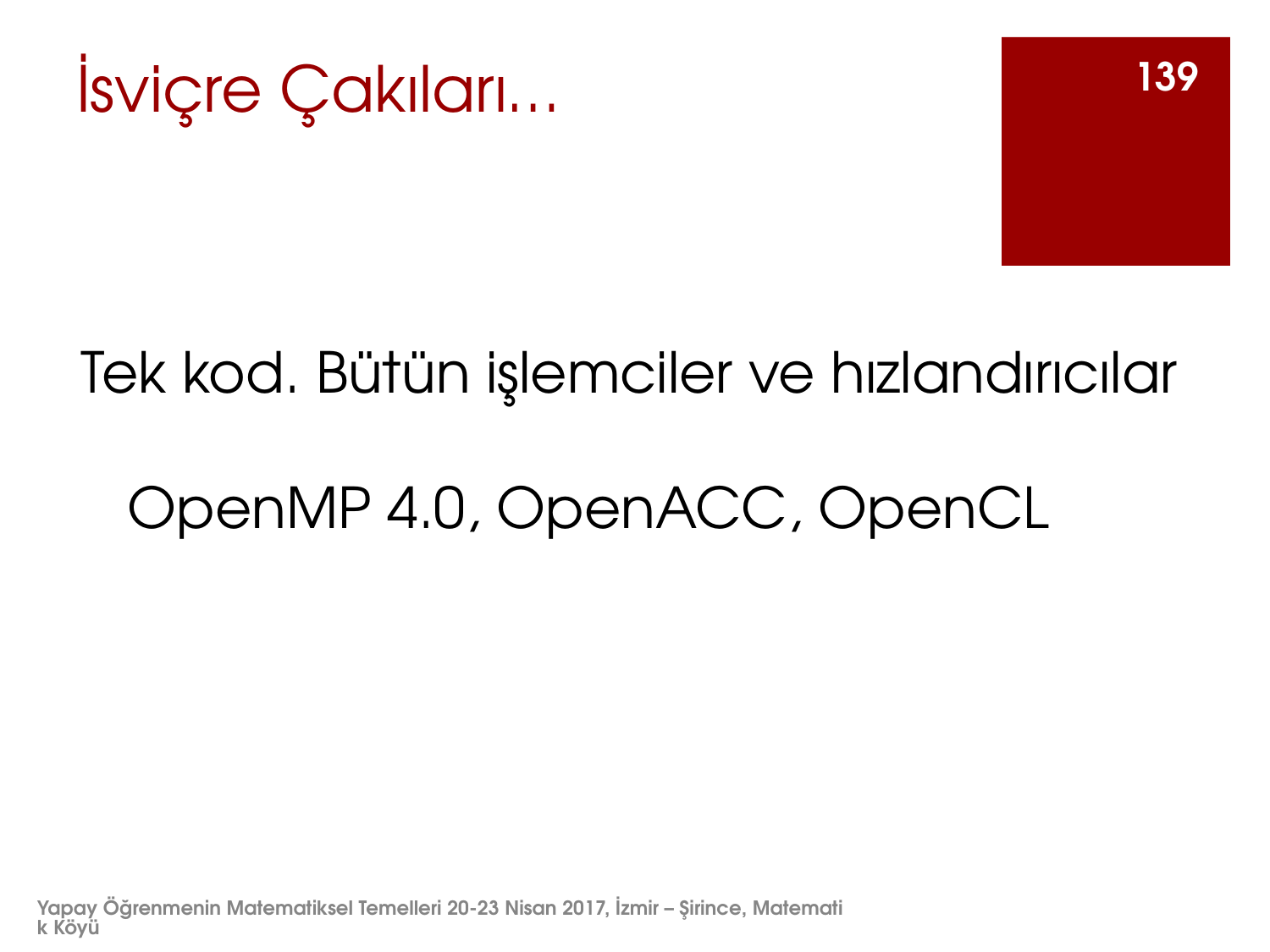

İsviçre Çakıları…
139
Tek kod. Bütün işlemciler ve hızlandırıcılar

   OpenMP 4.0, OpenACC, OpenCL

Yapay Öğrenmenin Matematiksel Temelleri 20-23 Nisan 2017, İzmir – Şirince, Matematik Köyü